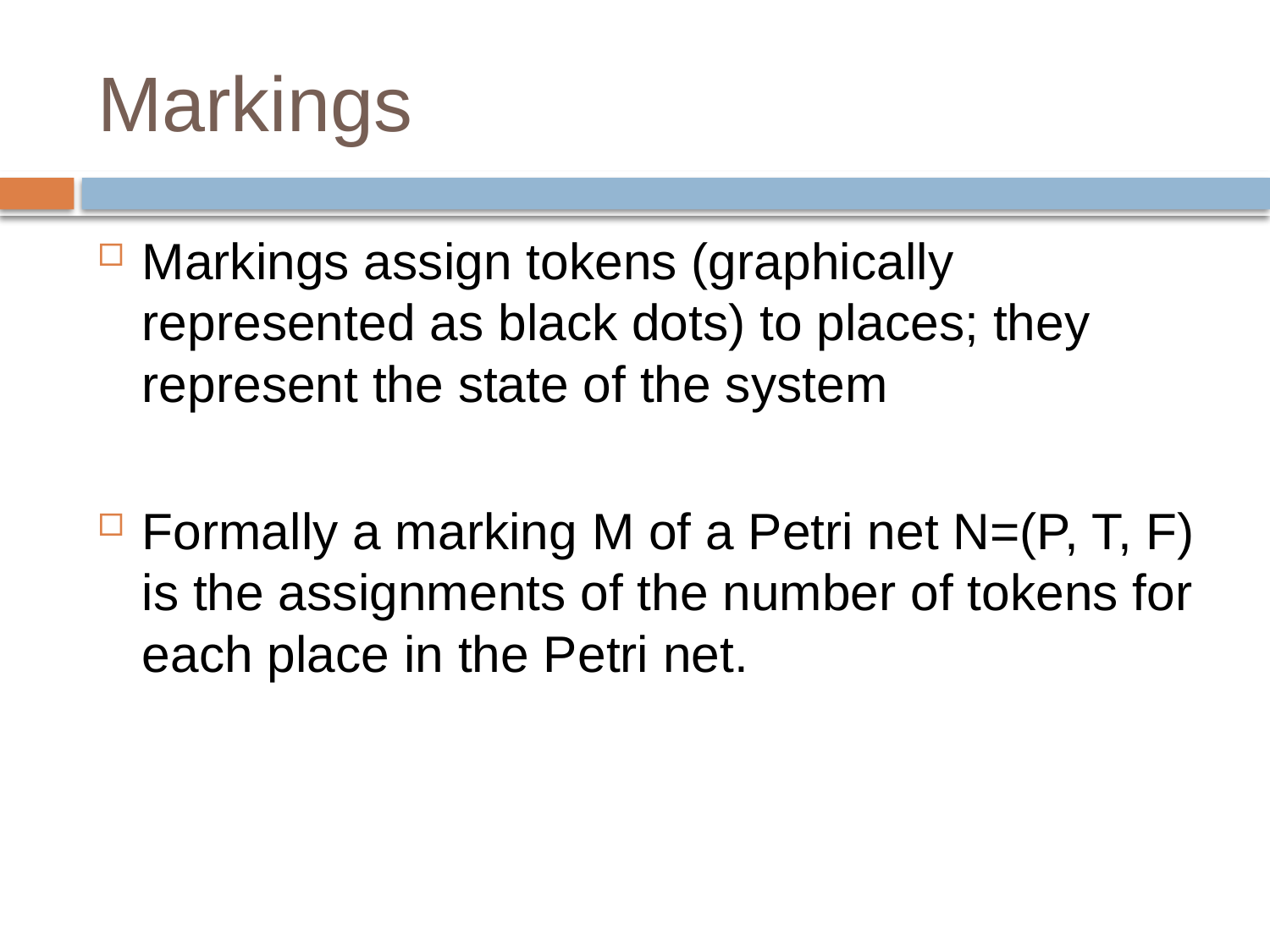

# Markings
Markings assign tokens (graphically represented as black dots) to places; they represent the state of the system

Formally a marking M of a Petri net N=(P, T, F) is the assignments of the number of tokens for each place in the Petri net.